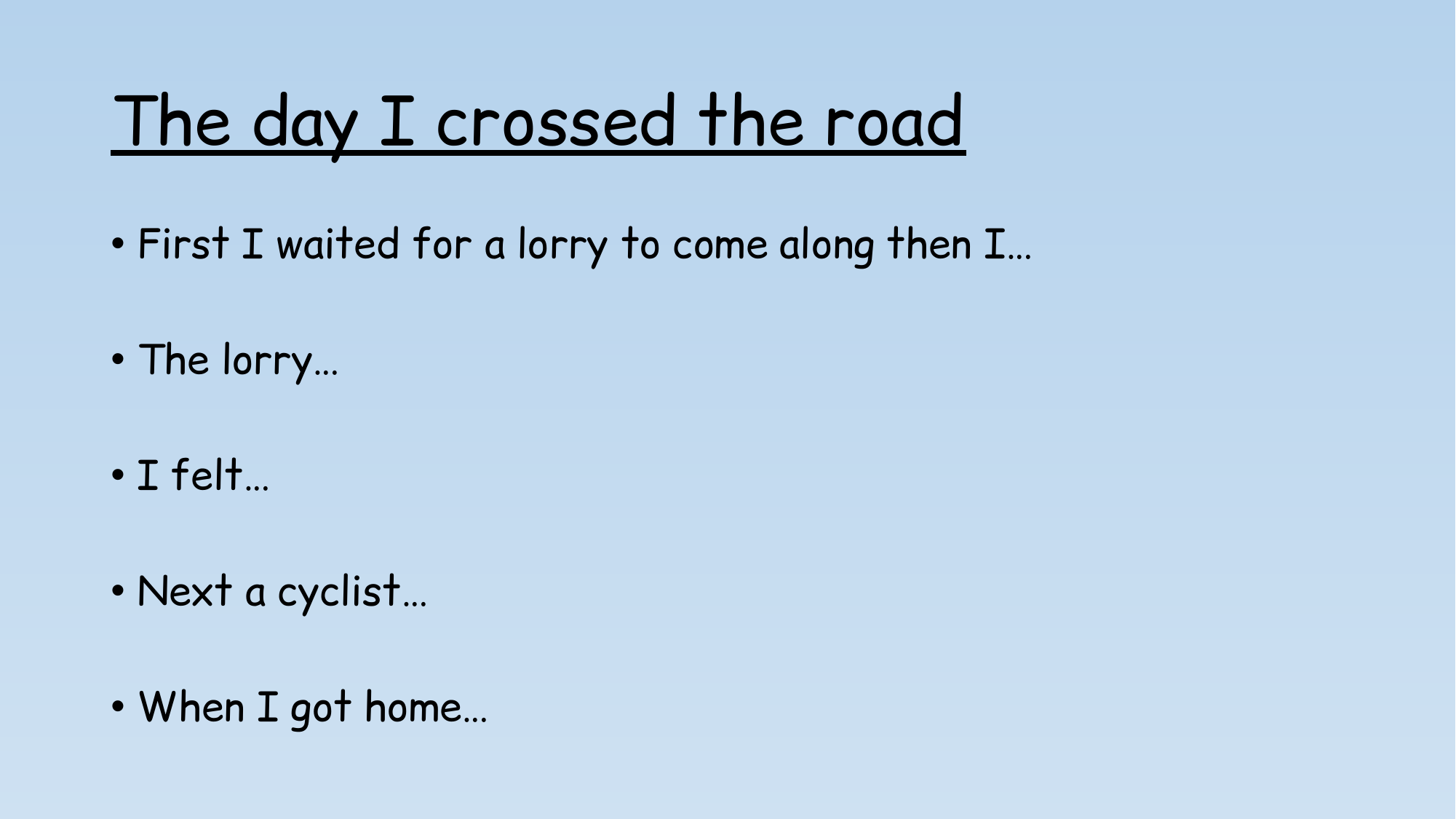

# The day I crossed the road
First I waited for a lorry to come along then I…

The lorry…

I felt…

Next a cyclist…

When I got home…